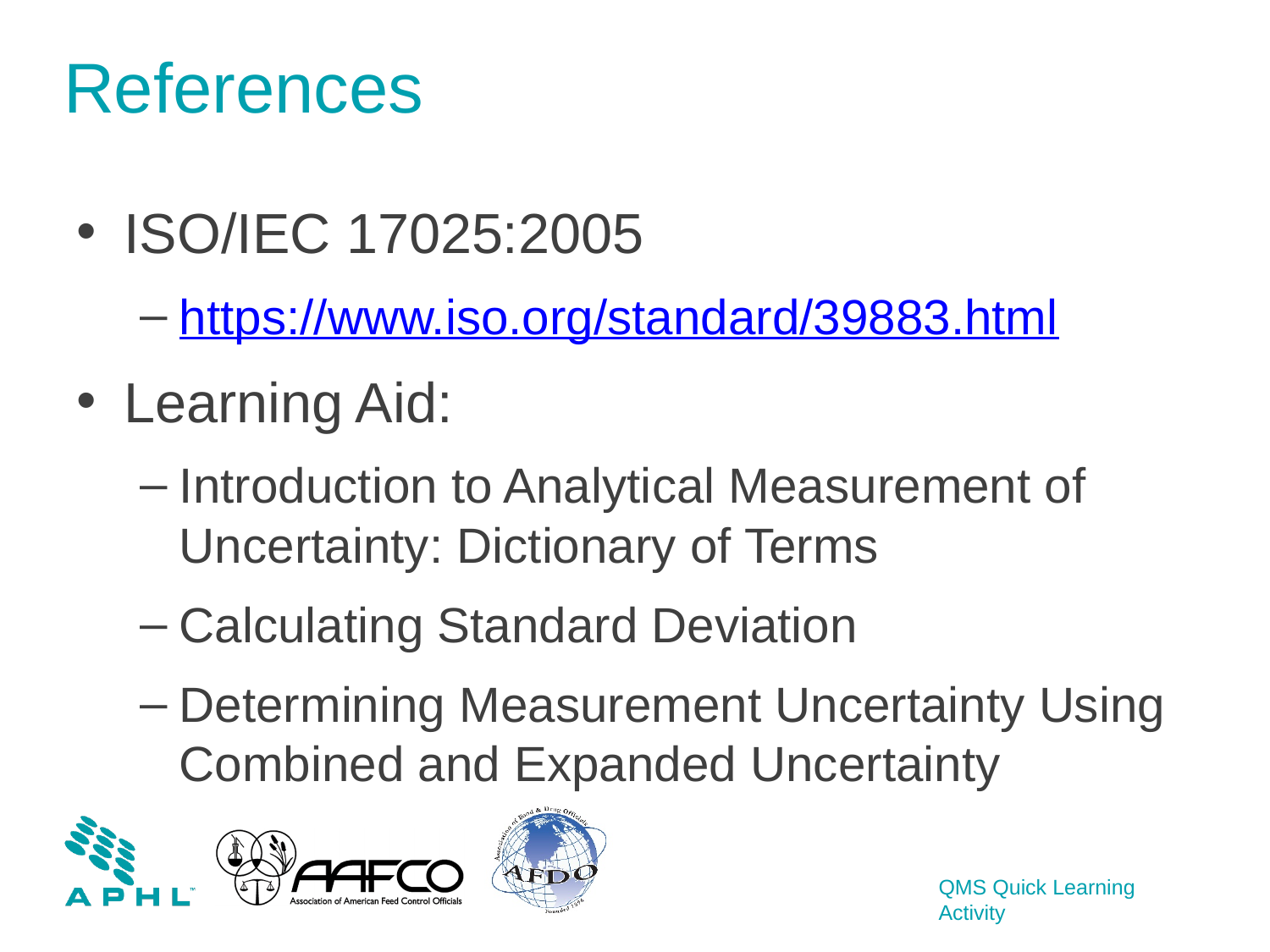

# References
ISO/IEC 17025:2005
https://www.iso.org/standard/39883.html
Learning Aid:
Introduction to Analytical Measurement of Uncertainty: Dictionary of Terms
Calculating Standard Deviation
Determining Measurement Uncertainty Using Combined and Expanded Uncertainty